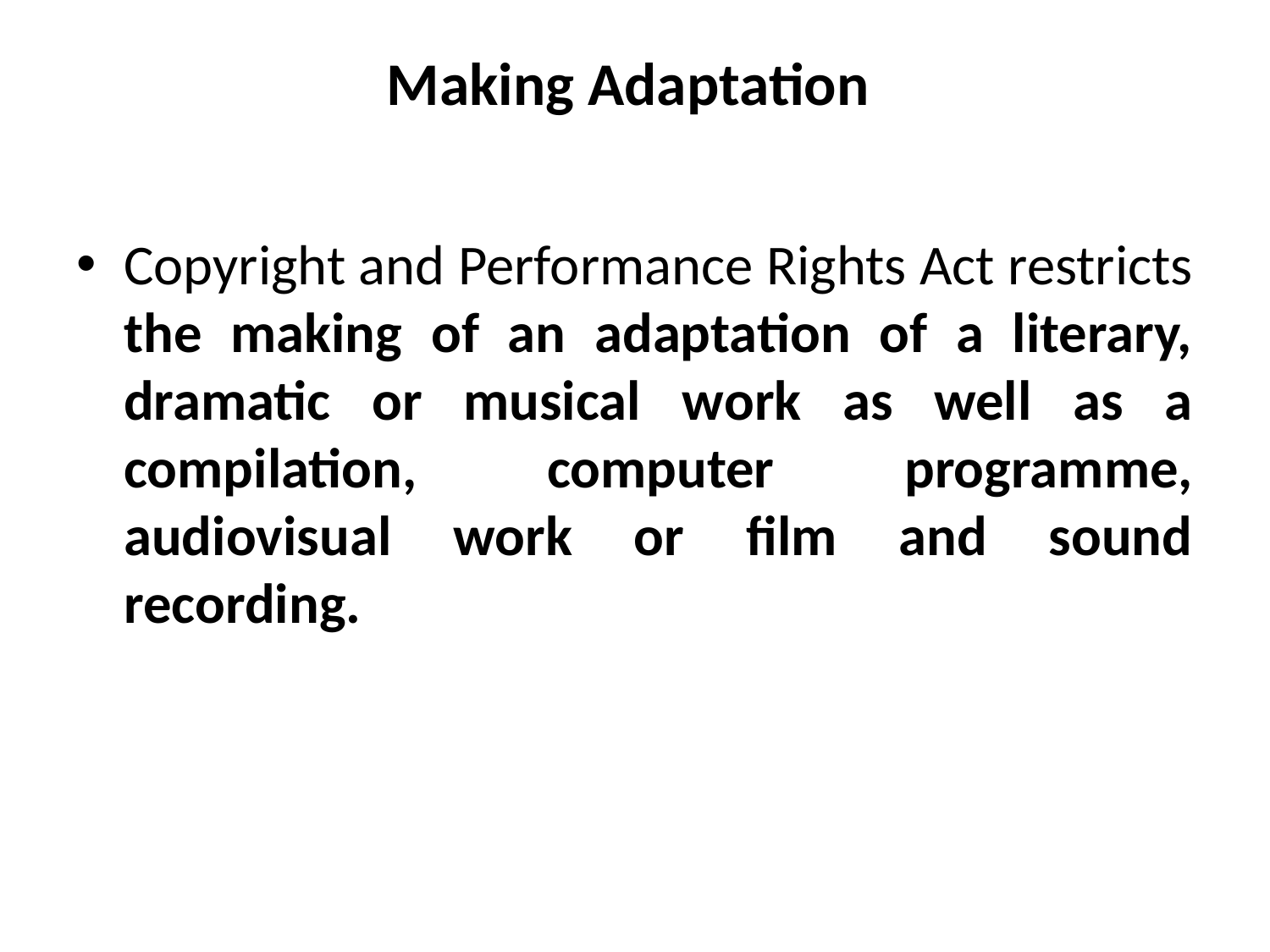

# Making Adaptation
Copyright and Performance Rights Act restricts the making of an adaptation of a literary, dramatic or musical work as well as a compilation, computer programme, audiovisual work or film and sound recording.